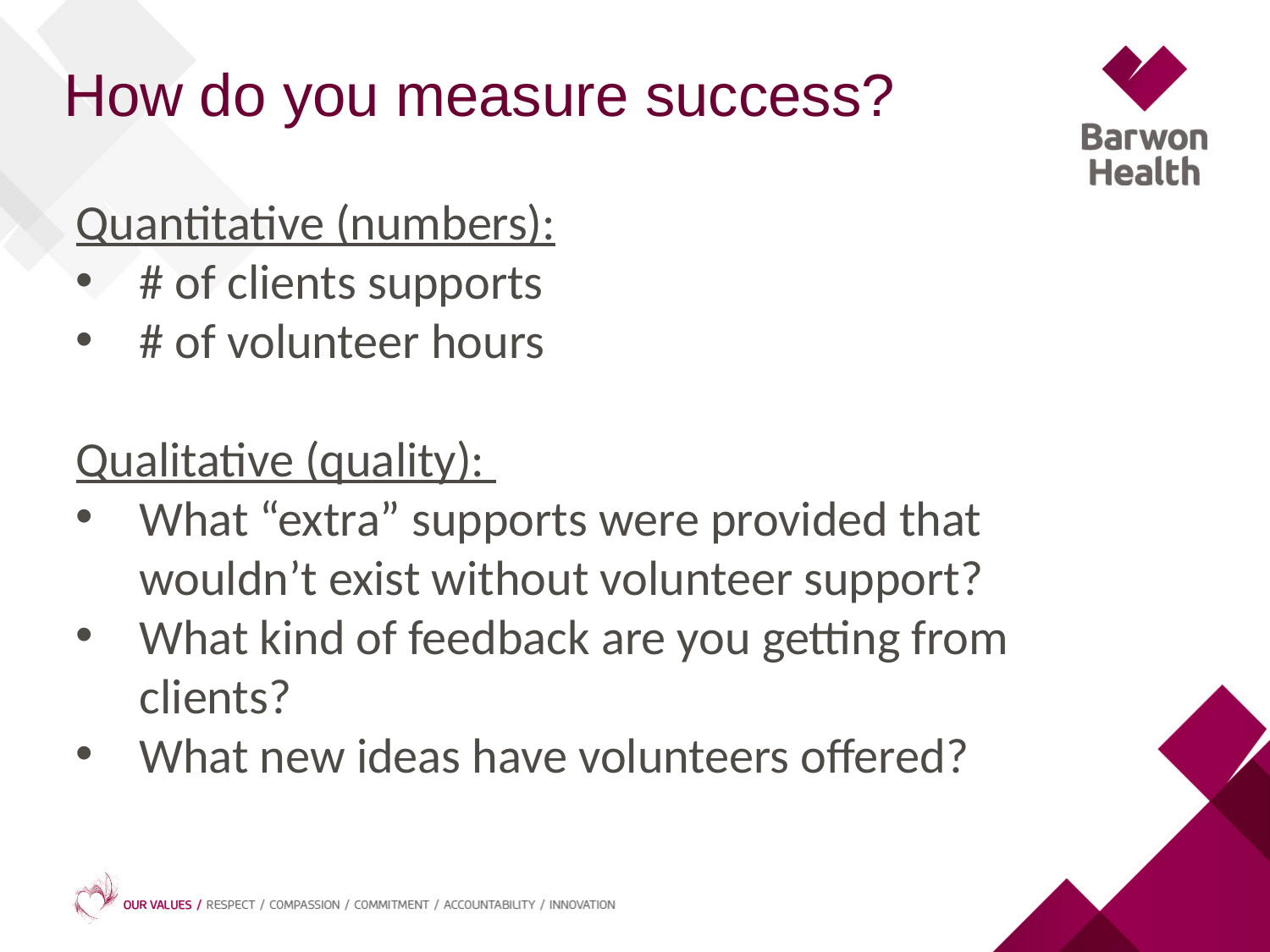

# How do you measure success?
Quantitative (numbers):
# of clients supports
# of volunteer hours

Qualitative (quality):
What “extra” supports were provided that wouldn’t exist without volunteer support?
What kind of feedback are you getting from clients?
What new ideas have volunteers offered?